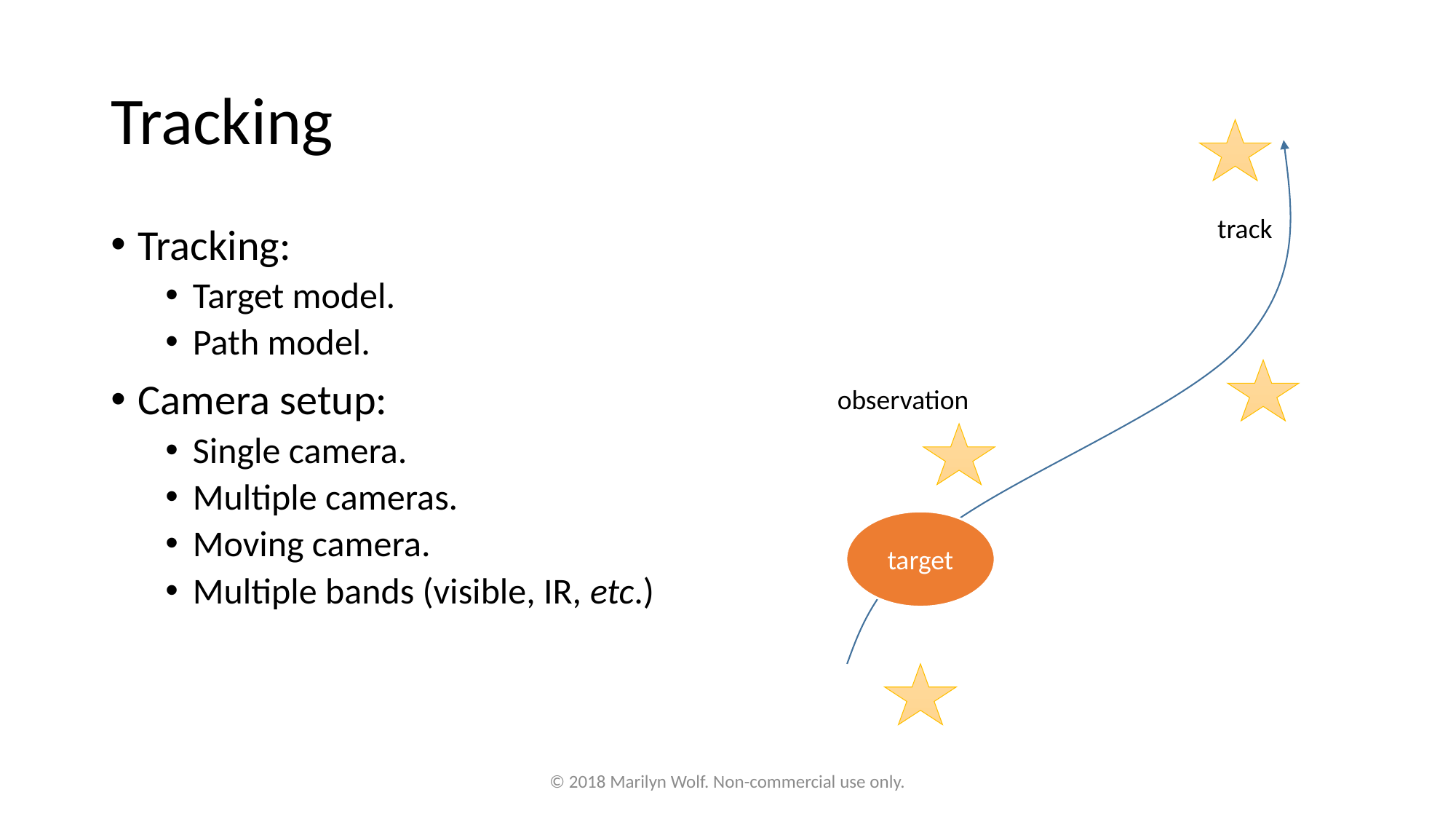

# Tracking

track
Tracking:
Target model.
Path model.
Camera setup:
Single camera.
Multiple cameras.
Moving camera.
Multiple bands (visible, IR, etc.)

observation

target

© 2018 Marilyn Wolf. Non-commercial use only.